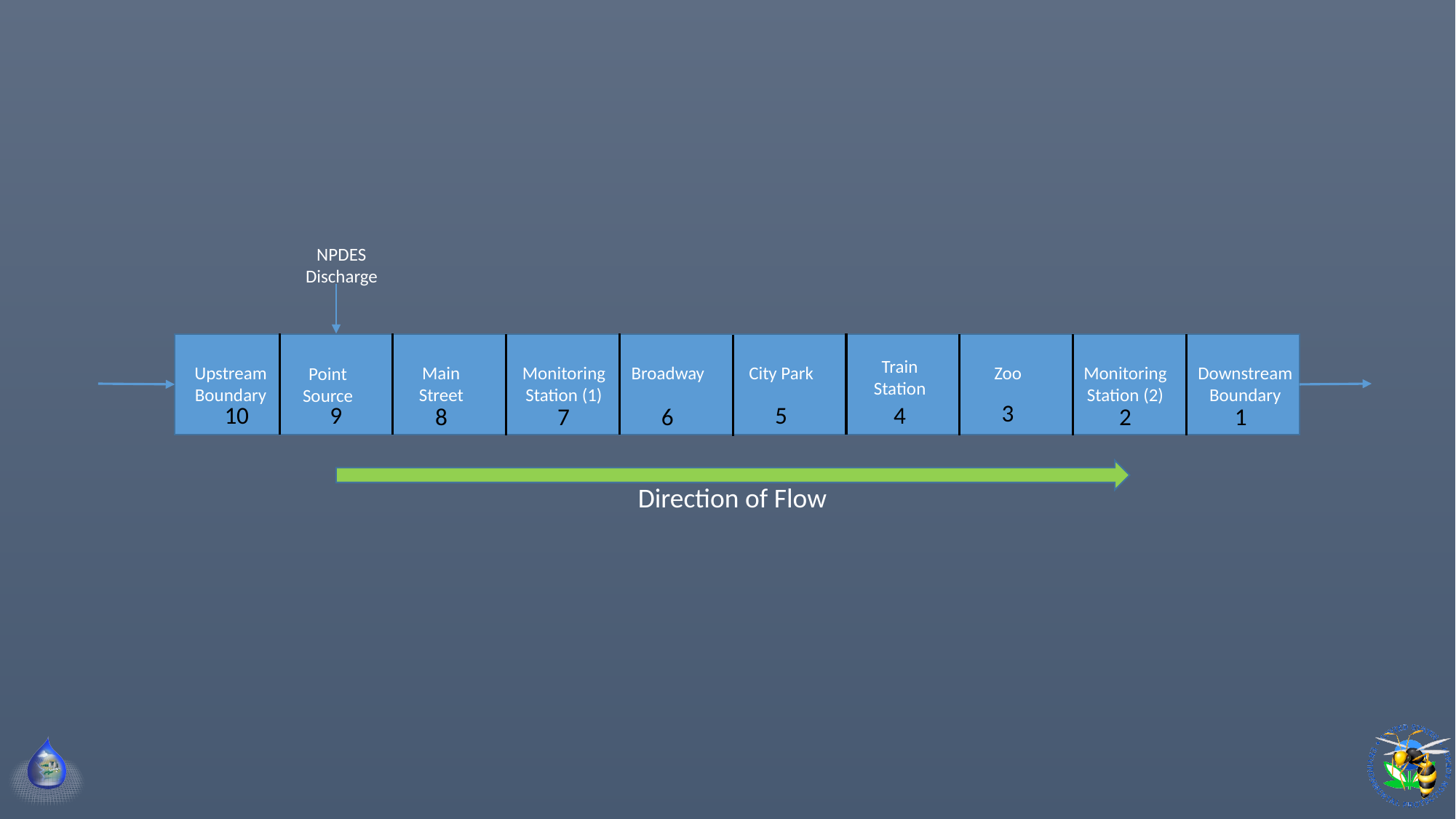

NPDES Discharge

Train Station
Downstream
Boundary
City Park
Zoo
Monitoring Station (2)
Broadway
Monitoring Station (1)
Upstream
Boundary
Main Street
Point Source
3
5
10
4
9
8
2
1
7
6

Direction of Flow